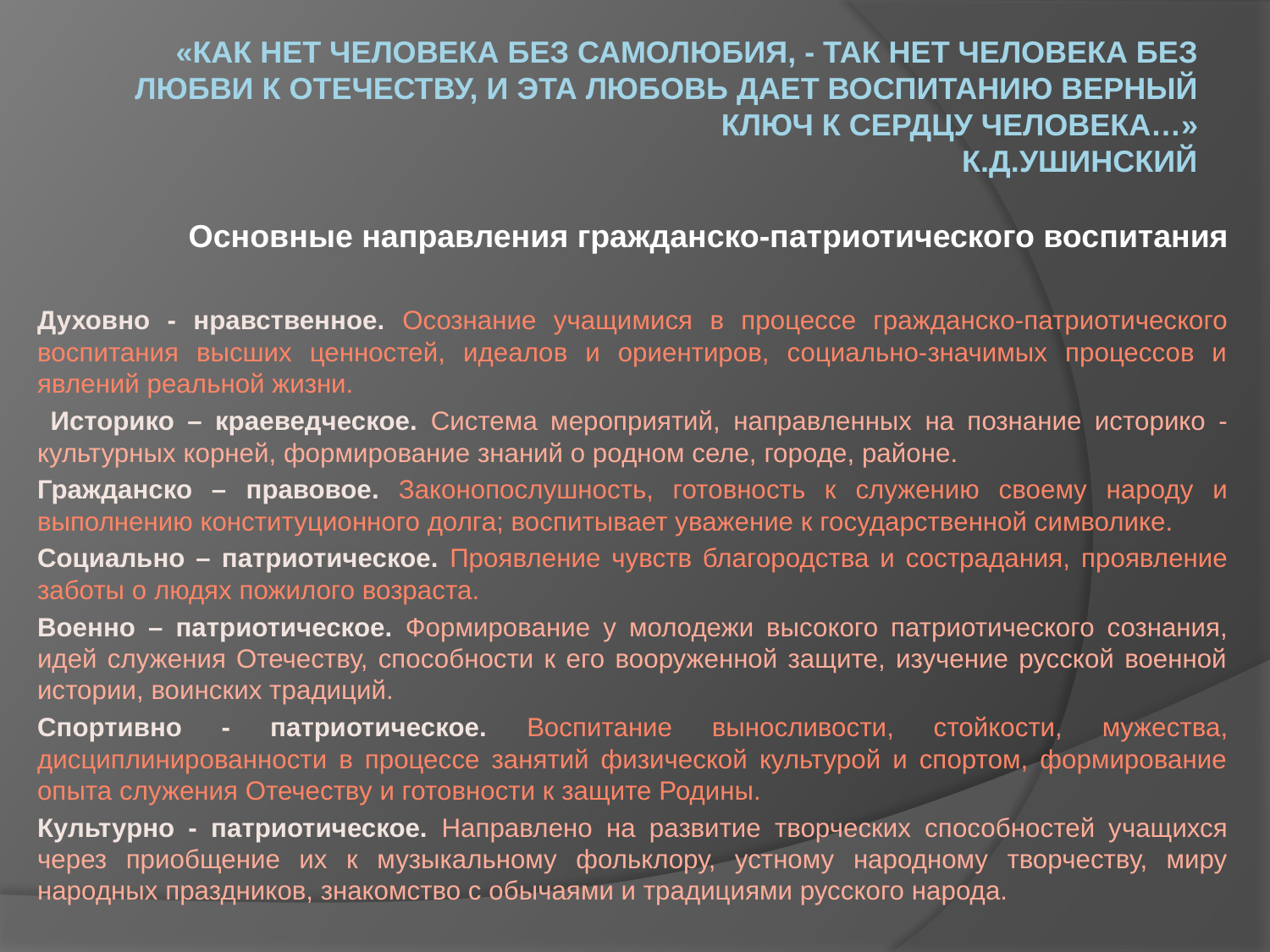

# «Как нет человека без самолюбия, - так нет человека без любви к отечеству, и эта любовь дает воспитанию верный ключ к сердцу человека…» К.Д.Ушинский
 Основные направления гражданско-патриотического воспитания

Духовно - нравственное. Осознание учащимися в процессе гражданско-патриотического воспитания высших ценностей, идеалов и ориентиров, социально-значимых процессов и явлений реальной жизни.
 Историко – краеведческое. Система мероприятий, направленных на познание историко - культурных корней, формирование знаний о родном селе, городе, районе.
Гражданско – правовое. Законопослушность, готовность к служению своему народу и выполнению конституционного долга; воспитывает уважение к государственной символике.
Социально – патриотическое. Проявление чувств благородства и сострадания, проявление заботы о людях пожилого возраста.
Военно – патриотическое. Формирование у молодежи высокого патриотического сознания, идей служения Отечеству, способности к его вооруженной защите, изучение русской военной истории, воинских традиций.
Спортивно - патриотическое. Воспитание выносливости, стойкости, мужества, дисциплинированности в процессе занятий физической культурой и спортом, формирование опыта служения Отечеству и готовности к защите Родины.
Культурно - патриотическое. Направлено на развитие творческих способностей учащихся через приобщение их к музыкальному фольклору, устному народному творчеству, миру народных праздников, знакомство с обычаями и традициями русского народа.